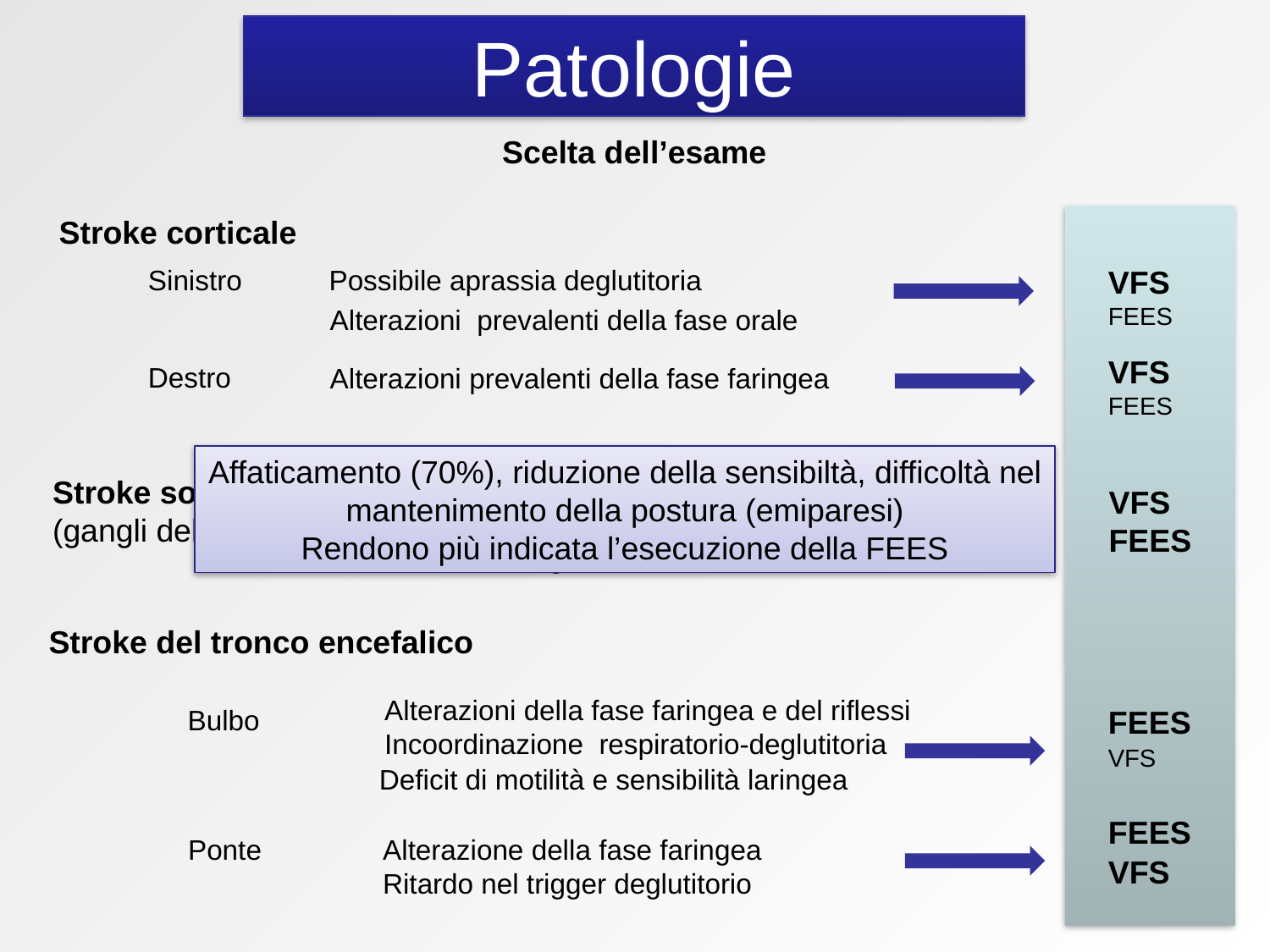

# Patologie
Scelta dell’esame
Stroke corticale

Sinistro
Possibile aprassia deglutitoria
VFS
FEES

Alterazioni  prevalenti della fase orale
VFS
FEES
Destro
Alterazioni prevalenti della fase faringea

Affaticamento (70%), riduzione della sensibiltà, difficoltà nel mantenimento della postura (emiparesi)
Rendono più indicata l’esecuzione della FEES
Stroke sottocorticale
(gangli della base)
Alterazioni sia della fase orale
che della fase faringea
Riflesso deglutitorio ritardato
VFS
FEES

Stroke del tronco encefalico
Alterazioni della fase faringea e del riflessi
Incoordinazione  respiratorio-deglutitoria
Bulbo
FEES

VFS
Deficit di motilità e sensibilità laringea
FEES
Ponte
Alterazione della fase faringea
Ritardo nel trigger deglutitorio

VFS